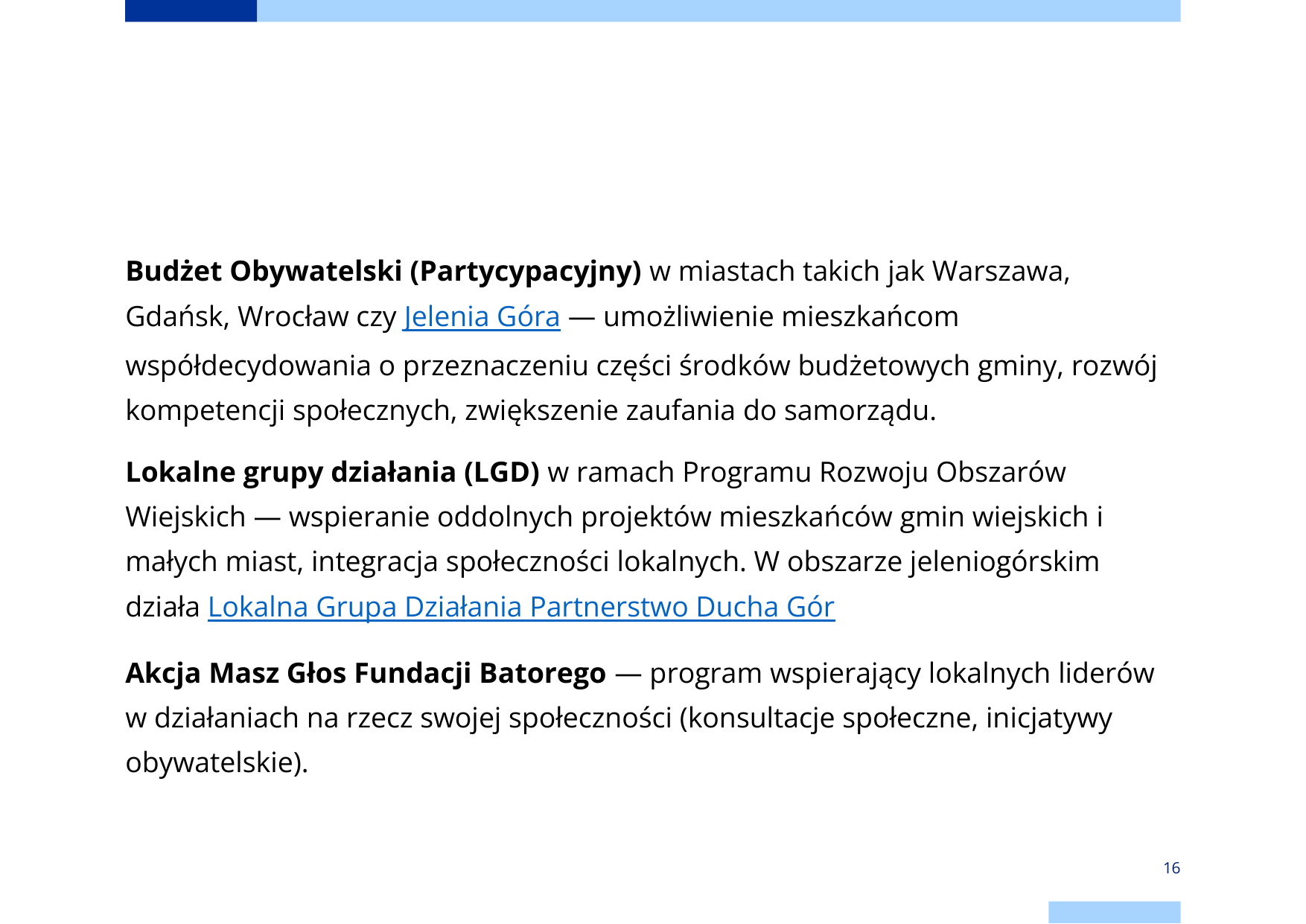

#
Budżet Obywatelski (Partycypacyjny) w miastach takich jak Warszawa, Gdańsk, Wrocław czy Jelenia Góra — umożliwienie mieszkańcom współdecydowania o przeznaczeniu części środków budżetowych gminy, rozwój kompetencji społecznych, zwiększenie zaufania do samorządu.
Lokalne grupy działania (LGD) w ramach Programu Rozwoju Obszarów Wiejskich — wspieranie oddolnych projektów mieszkańców gmin wiejskich i małych miast, integracja społeczności lokalnych. W obszarze jeleniogórskim działa Lokalna Grupa Działania Partnerstwo Ducha Gór
Akcja Masz Głos Fundacji Batorego — program wspierający lokalnych liderów w działaniach na rzecz swojej społeczności (konsultacje społeczne, inicjatywy obywatelskie).
16